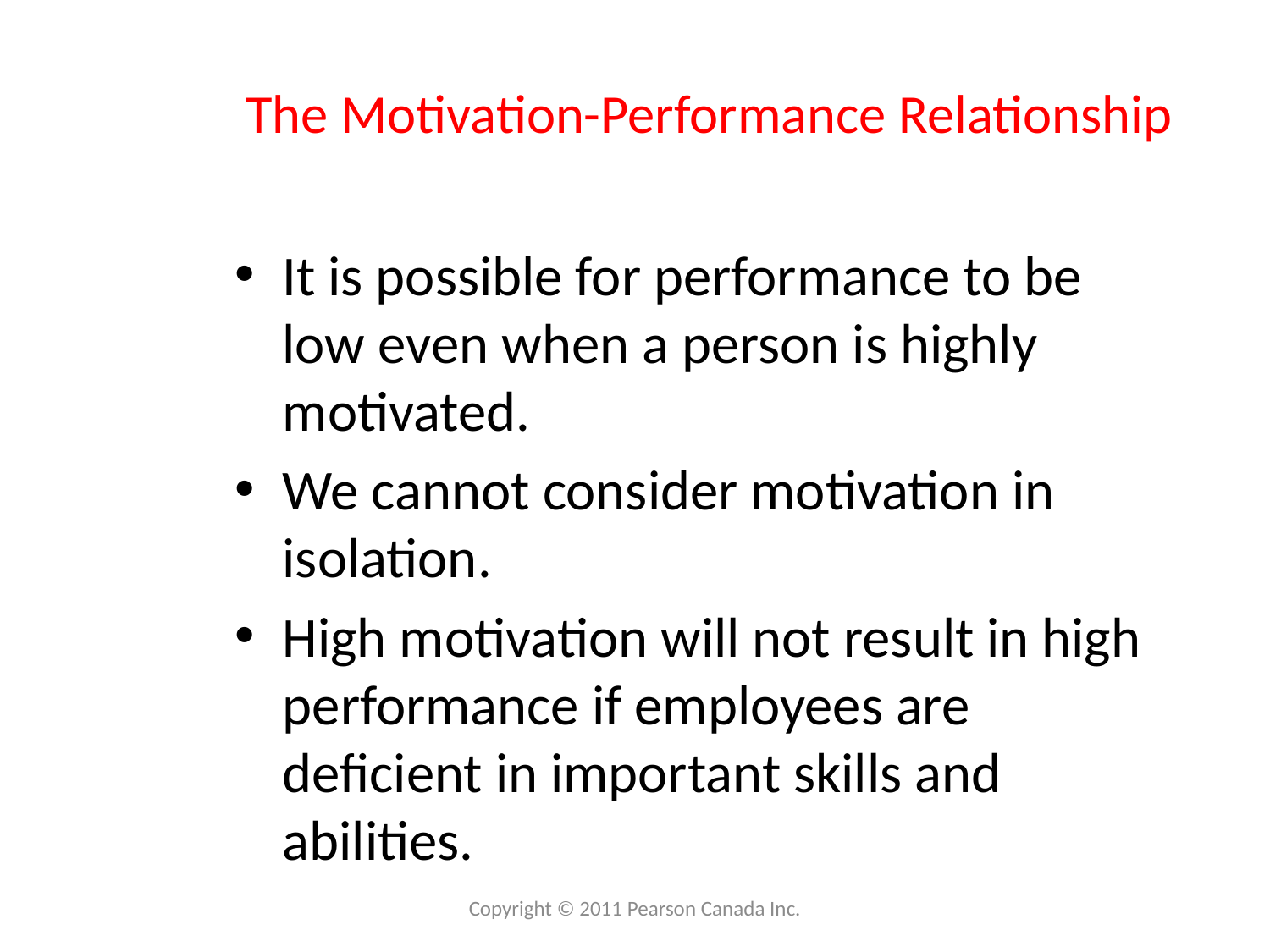

# The Motivation-Performance Relationship
It is possible for performance to be low even when a person is highly motivated.
We cannot consider motivation in isolation.
High motivation will not result in high performance if employees are deficient in important skills and abilities.

Copyright © 2011 Pearson Canada Inc.